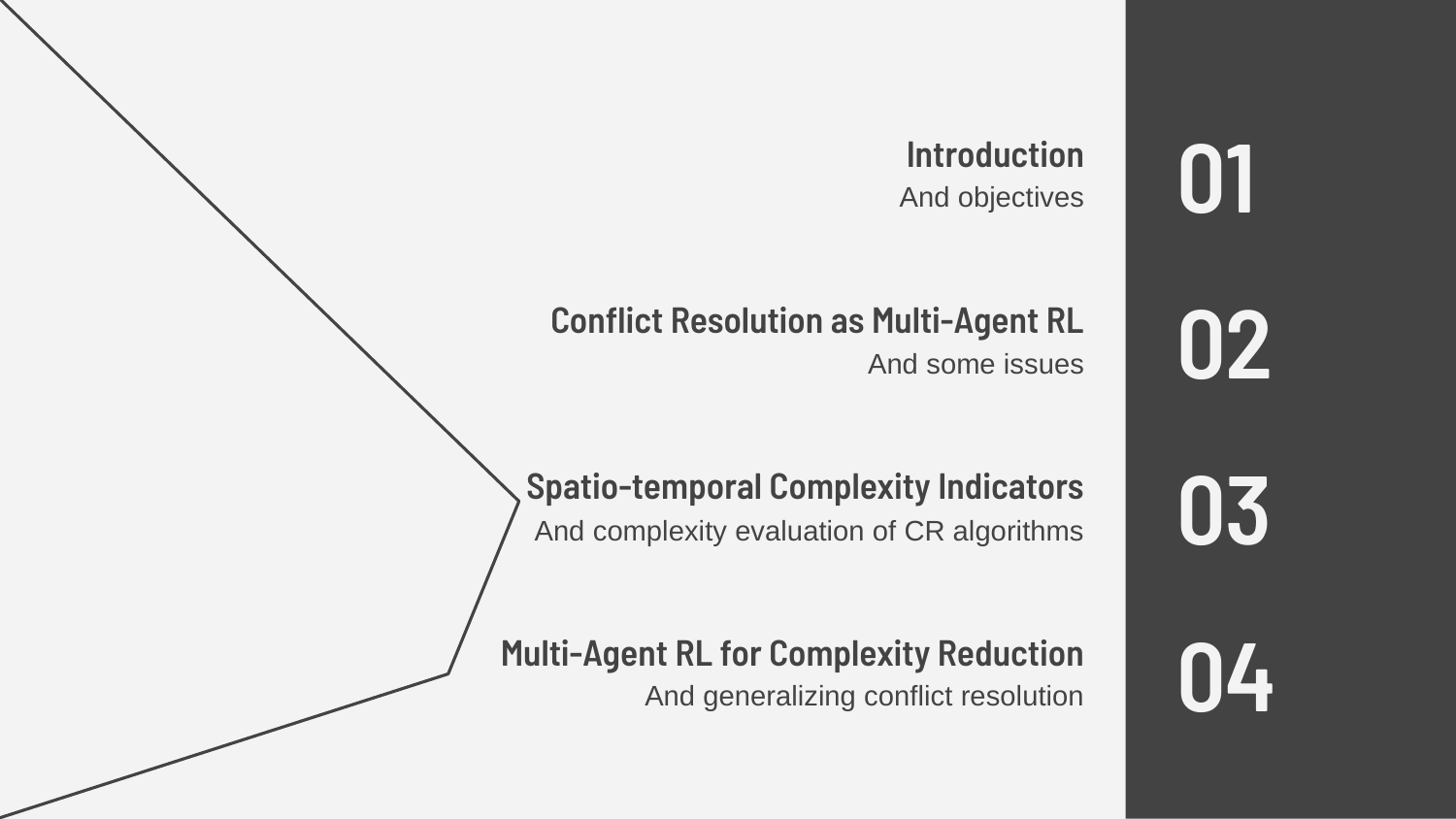

01
# Introduction
And objectives
02
Conflict Resolution as Multi-Agent RL
And some issues
03
Spatio-temporal Complexity Indicators
And complexity evaluation of CR algorithms
04
Multi-Agent RL for Complexity Reduction
And generalizing conflict resolution